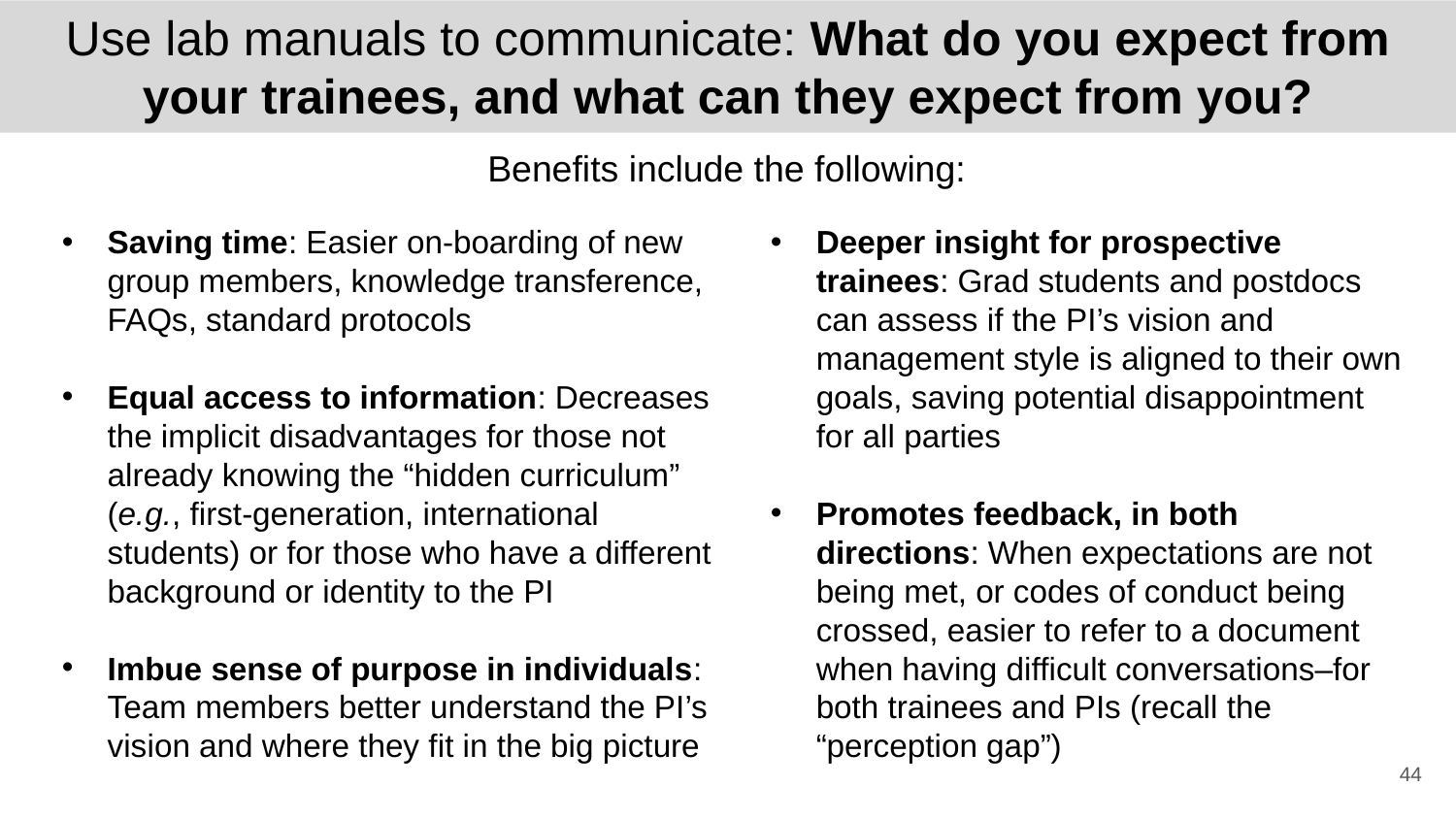

Use lab manuals to communicate: What do you expect from your trainees, and what can they expect from you?
Benefits include the following:
Saving time: Easier on-boarding of new group members, knowledge transference, FAQs, standard protocols

Equal access to information: Decreases the implicit disadvantages for those not already knowing the “hidden curriculum” (e.g., first-generation, international students) or for those who have a different background or identity to the PI

Imbue sense of purpose in individuals: Team members better understand the PI’s vision and where they fit in the big picture
Deeper insight for prospective trainees: Grad students and postdocs can assess if the PI’s vision and management style is aligned to their own goals, saving potential disappointment for all parties

Promotes feedback, in both directions: When expectations are not being met, or codes of conduct being crossed, easier to refer to a document when having difficult conversations–for both trainees and PIs (recall the “perception gap”)

44